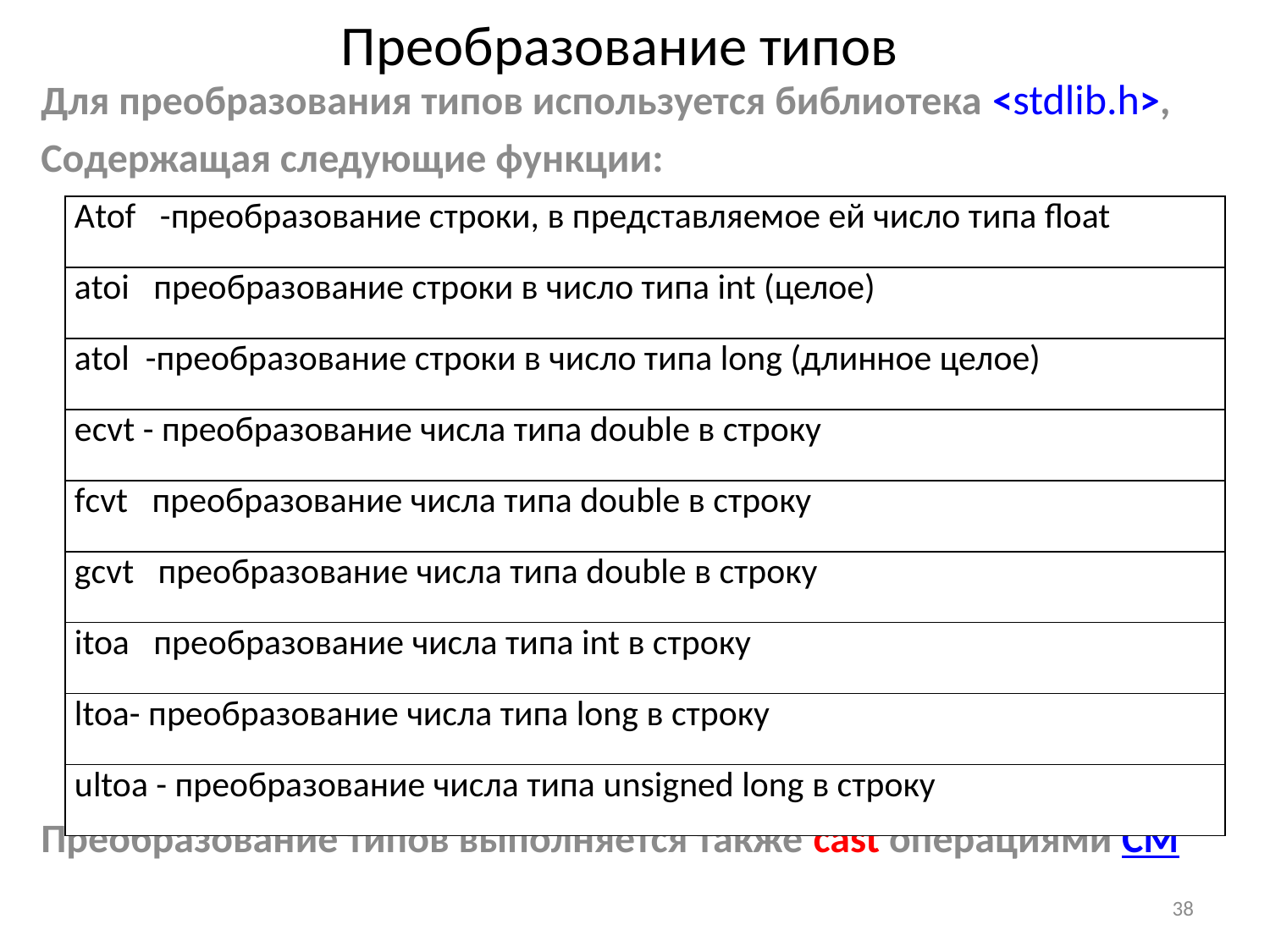

# Преобразование типов
Для преобразования типов используется библиотека <stdlib.h>,
Содержащая следующие функции:

Преобразование типов выполняется также cast операциями СМ

| Atof -преобразование строки, в представляемое ей число типа float |
| --- |
| atoi преобразование строки в число типа int (целое) |
| atol -преобразование строки в число типа long (длинное целое) |
| ecvt - преобразование числа типа double в строку |
| fcvt преобразование числа типа double в строку |
| gcvt преобразование числа типа double в строку |
| itoa преобразование числа типа int в строку |
| ltoa- преобразование числа типа long в строку |
| ultoa - преобразование числа типа unsigned long в строку |
38